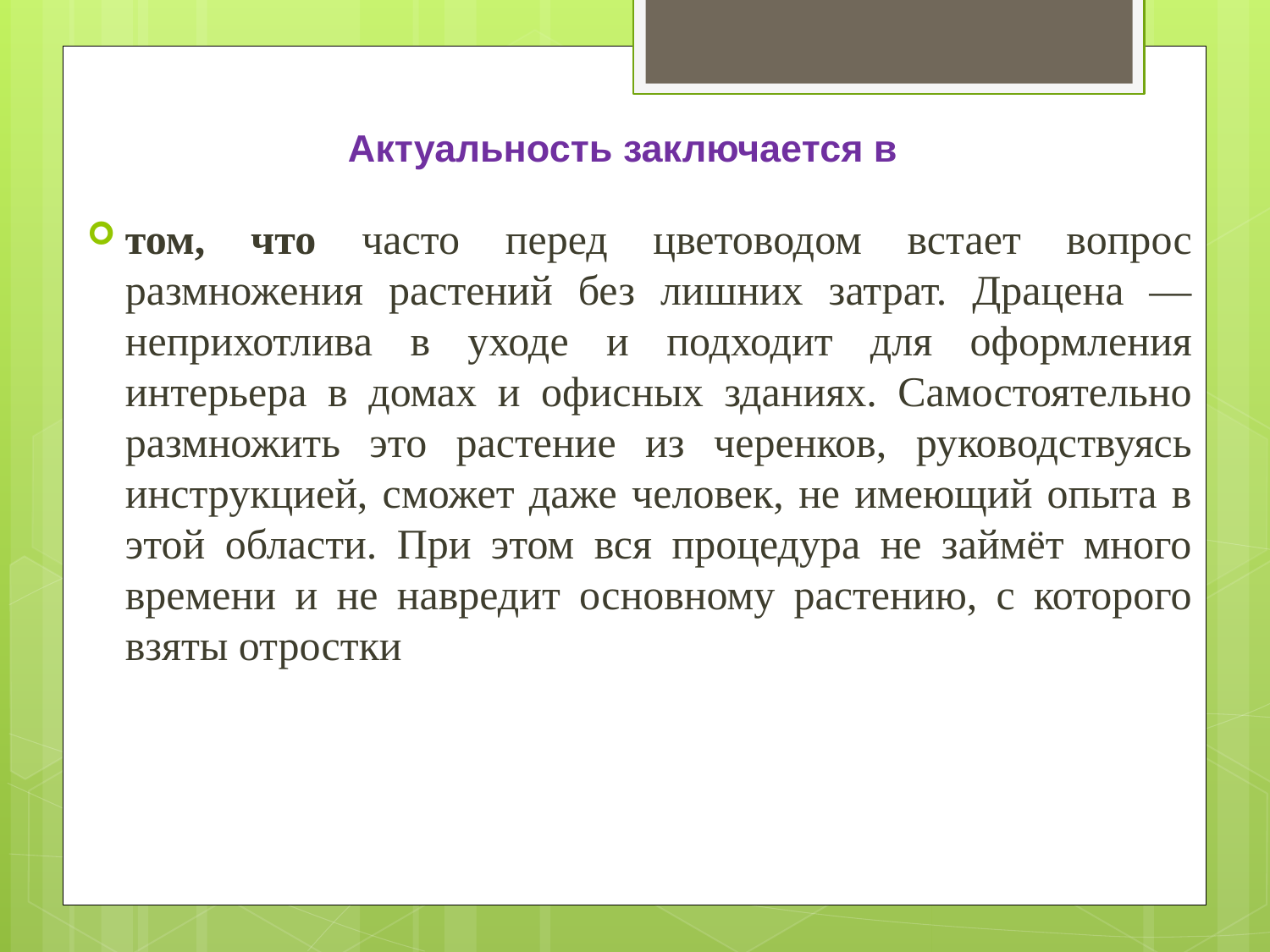

# Актуальность заключается в

том, что часто перед цветоводом встает вопрос размножения растений без лишних затрат. Драцена — неприхотлива в уходе и подходит для оформления интерьера в домах и офисных зданиях. Самостоятельно размножить это растение из черенков, руководствуясь инструкцией, сможет даже человек, не имеющий опыта в этой области. При этом вся процедура не займёт много времени и не навредит основному растению, с которого взяты отростки